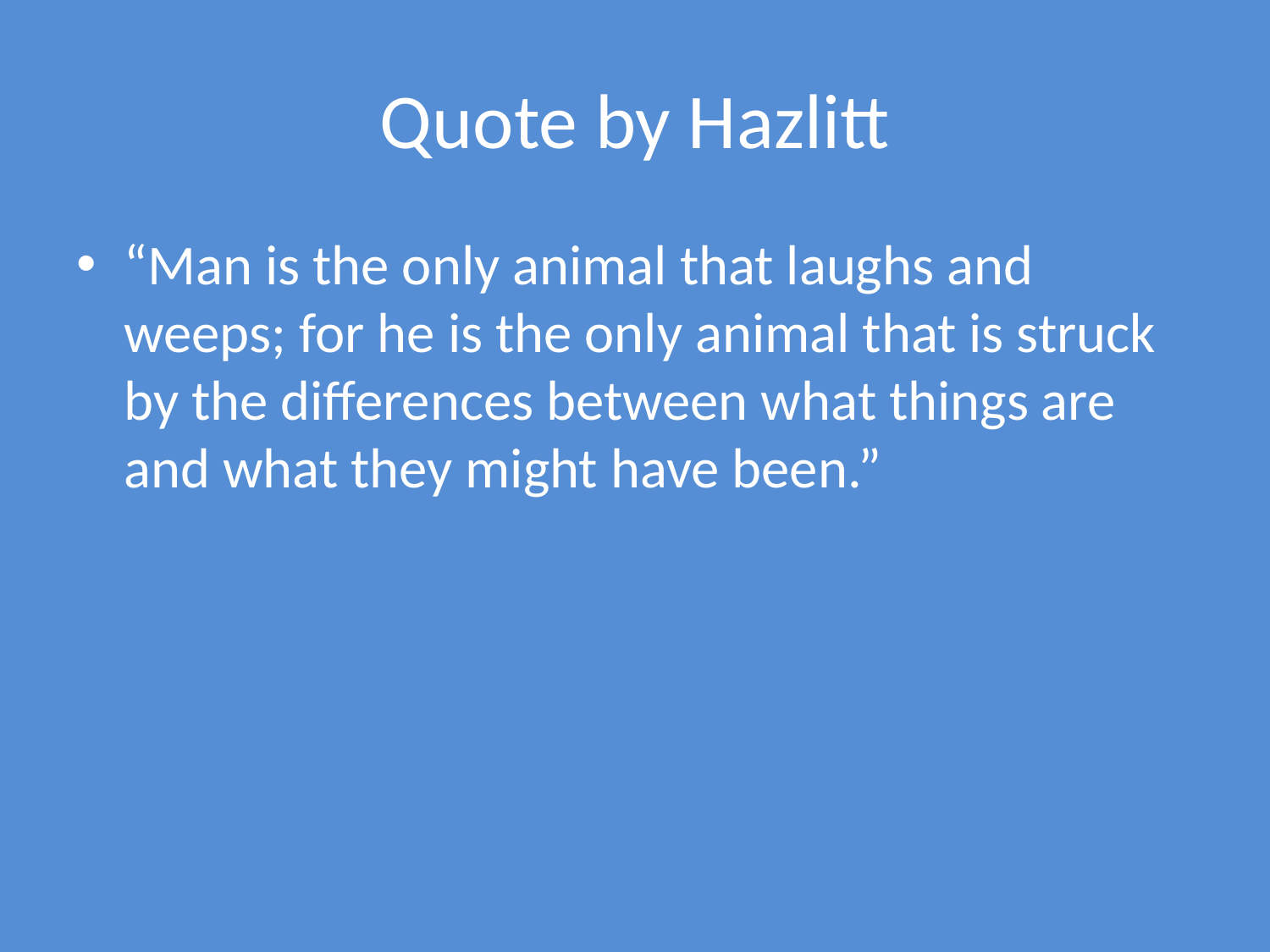

# Quote by Hazlitt
“Man is the only animal that laughs and weeps; for he is the only animal that is struck by the differences between what things are and what they might have been.”